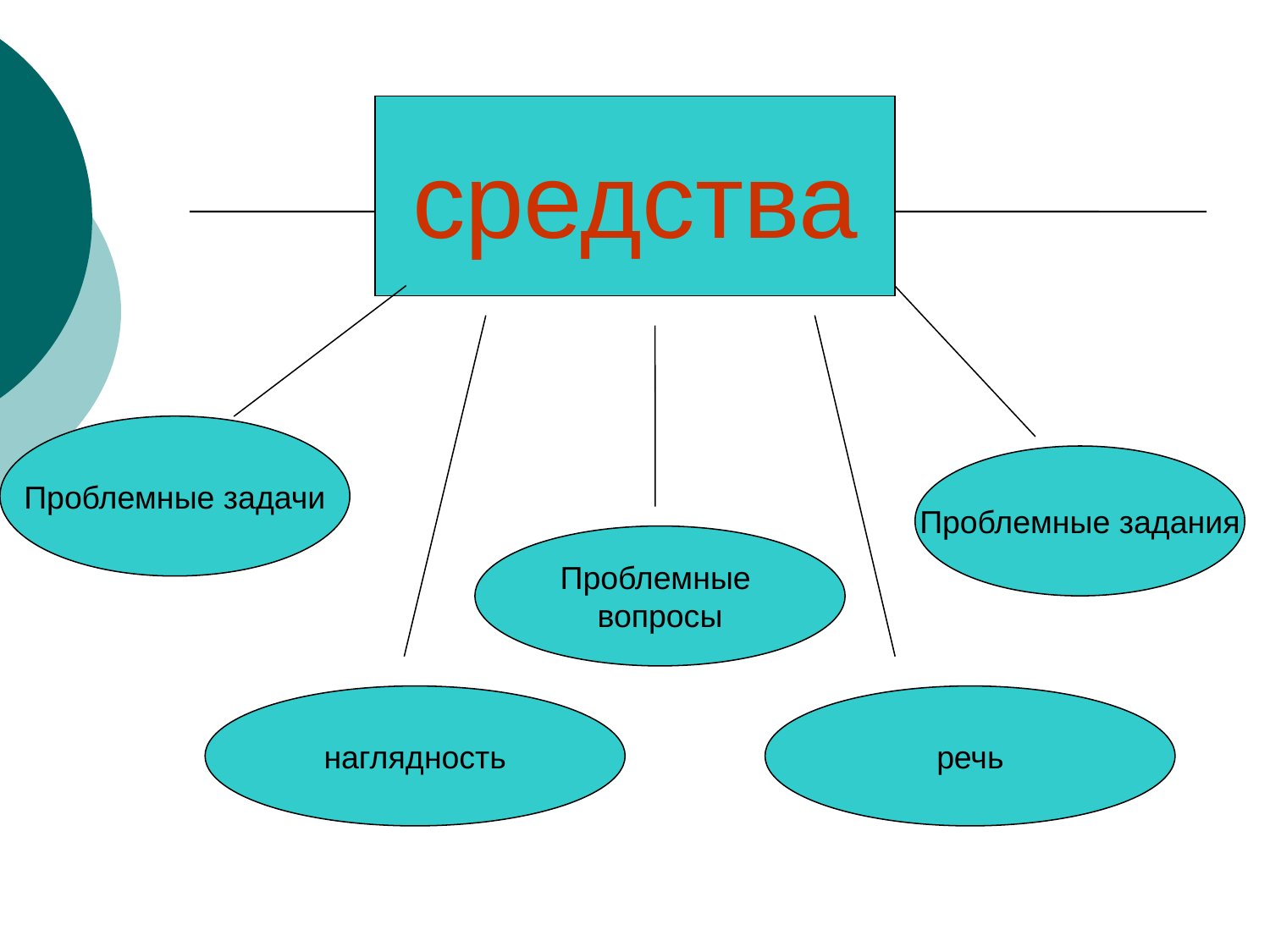

средства

Проблемные задачи
Проблемные задания
Проблемные
вопросы
наглядность
речь